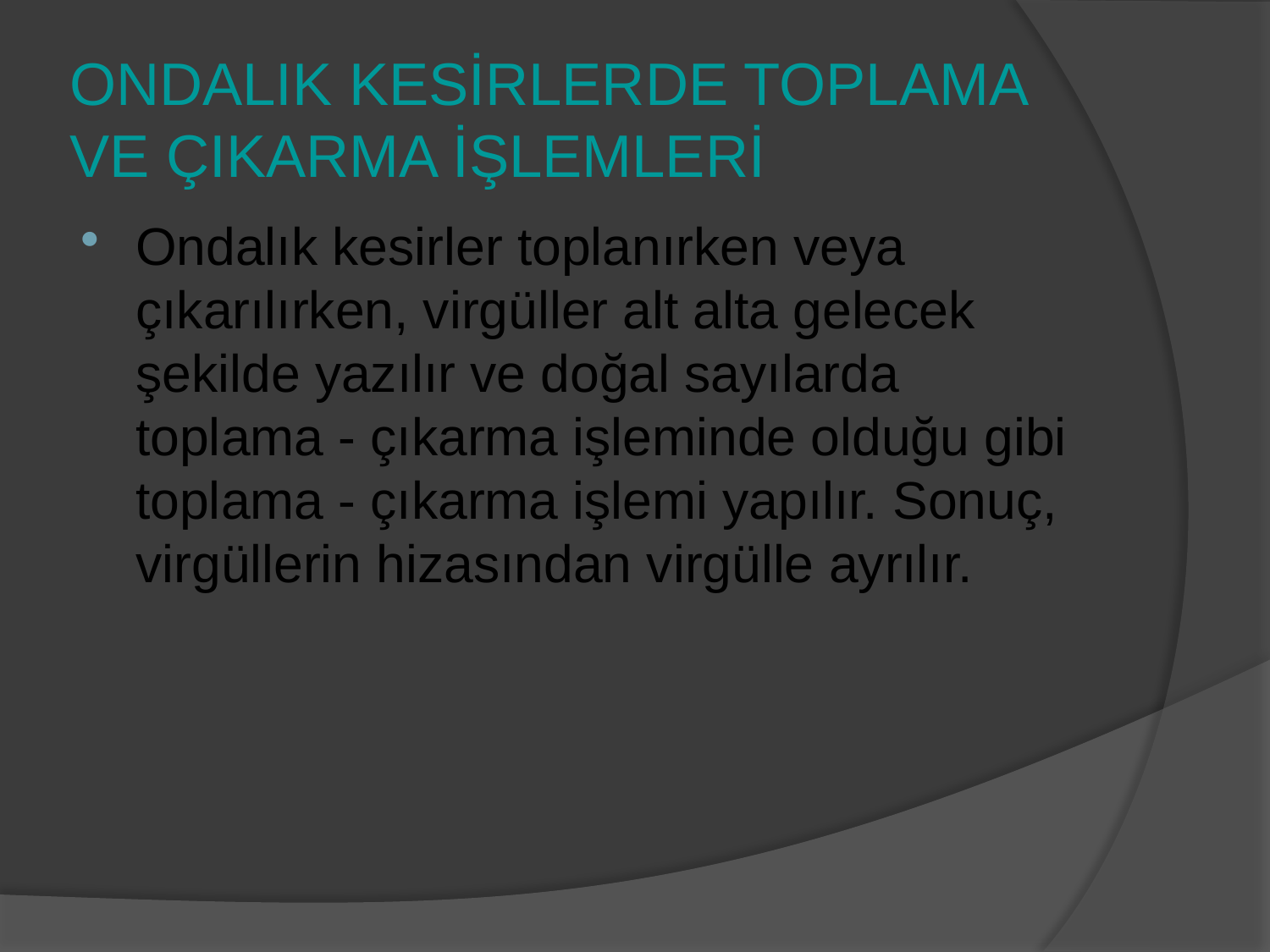

# ONDALIK KESİRLERDE TOPLAMA VE ÇIKARMA İŞLEMLERİ
Ondalık kesirler toplanırken veya çıkarılırken, virgüller alt alta gelecek şekilde yazılır ve doğal sayılarda toplama - çıkarma işleminde olduğu gibi toplama - çıkarma işlemi yapılır. Sonuç, virgüllerin hizasından virgülle ayrılır.